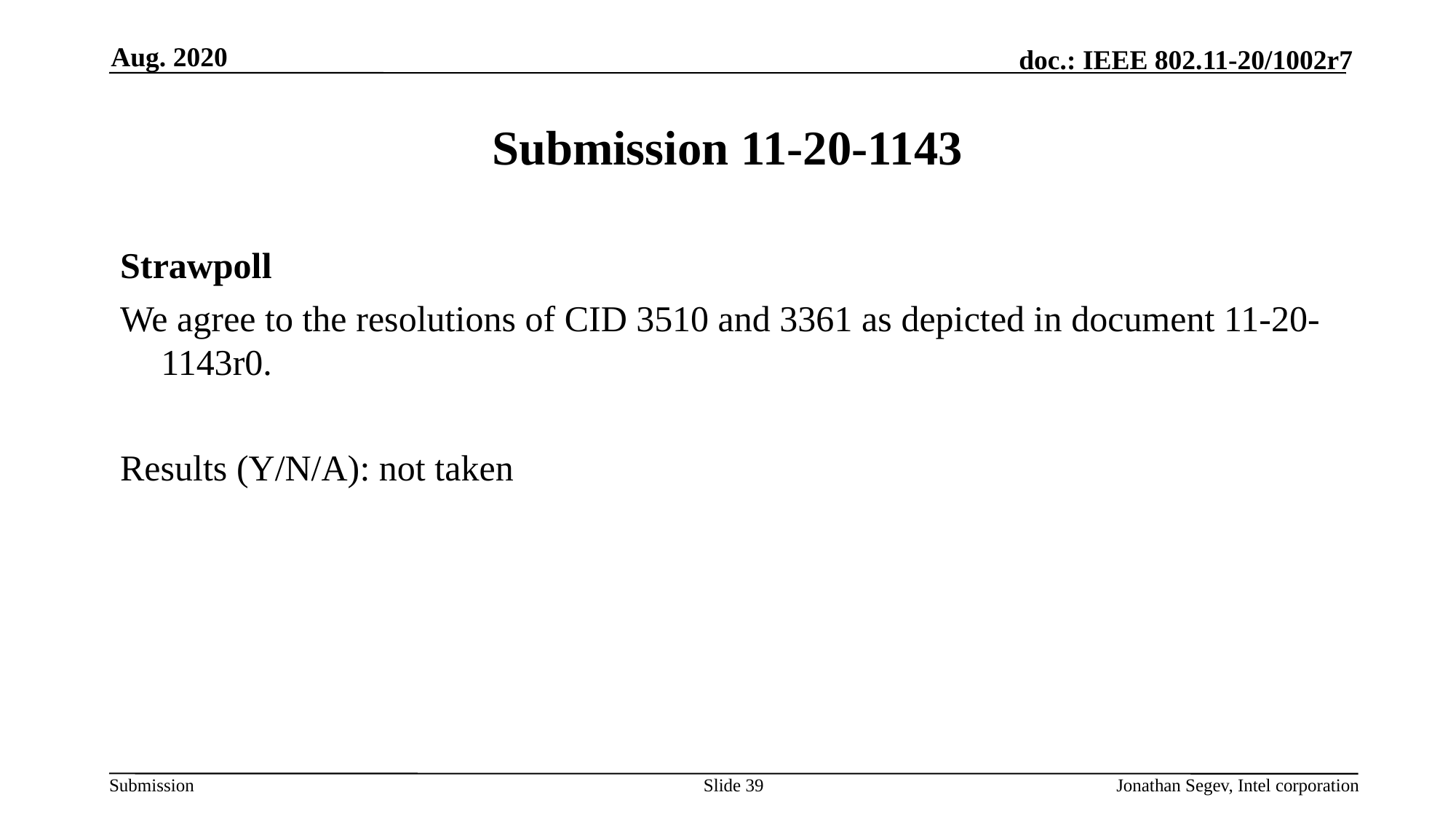

Aug. 2020
# Submission 11-20-1143
Strawpoll
We agree to the resolutions of CID 3510 and 3361 as depicted in document 11-20-1143r0.

Results (Y/N/A): not taken

Slide 39
Jonathan Segev, Intel corporation